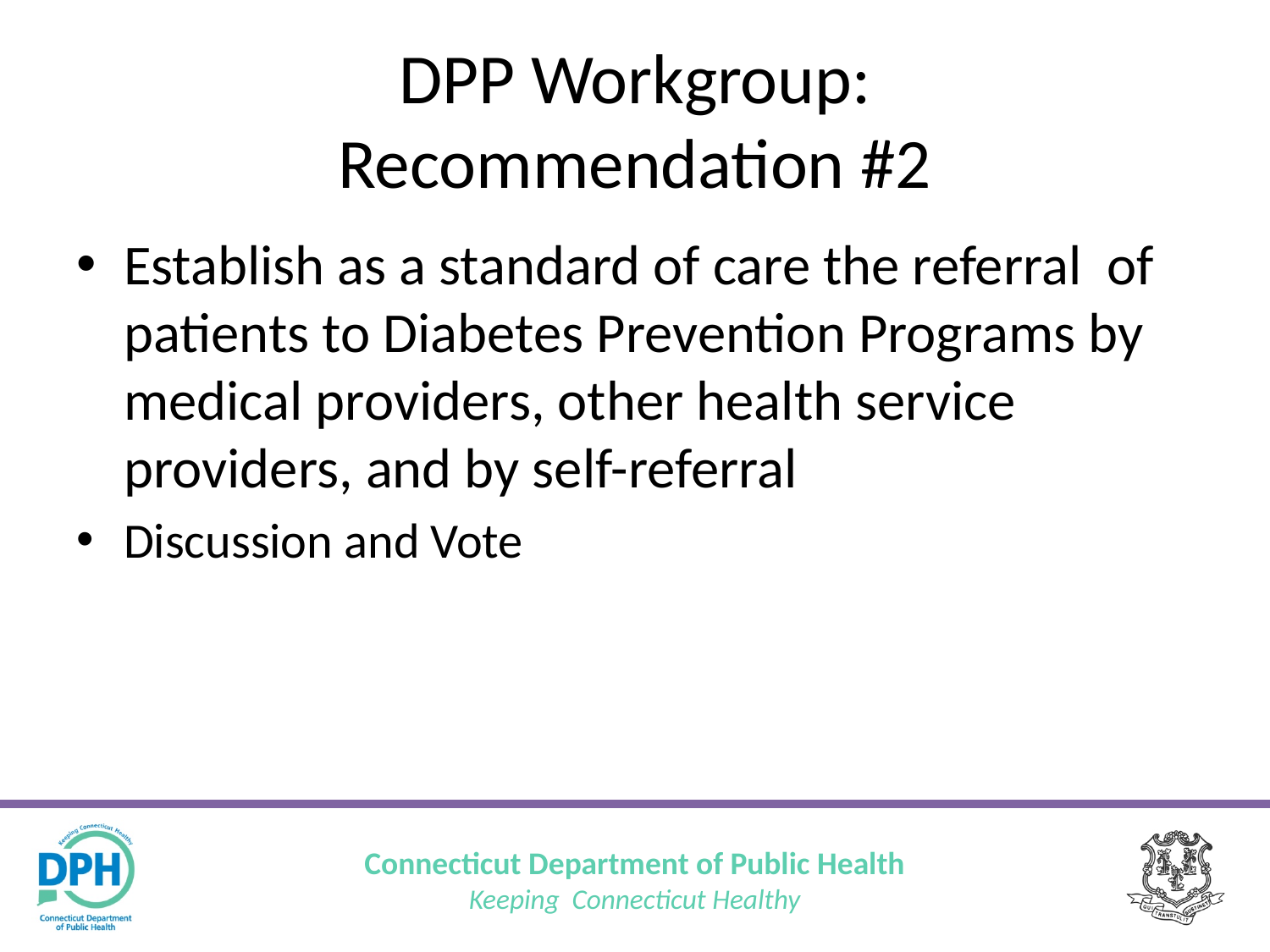

# DPP Workgroup: Recommendation #2
Establish as a standard of care the referral  of patients to Diabetes Prevention Programs by medical providers, other health service providers, and by self-referral
Discussion and Vote